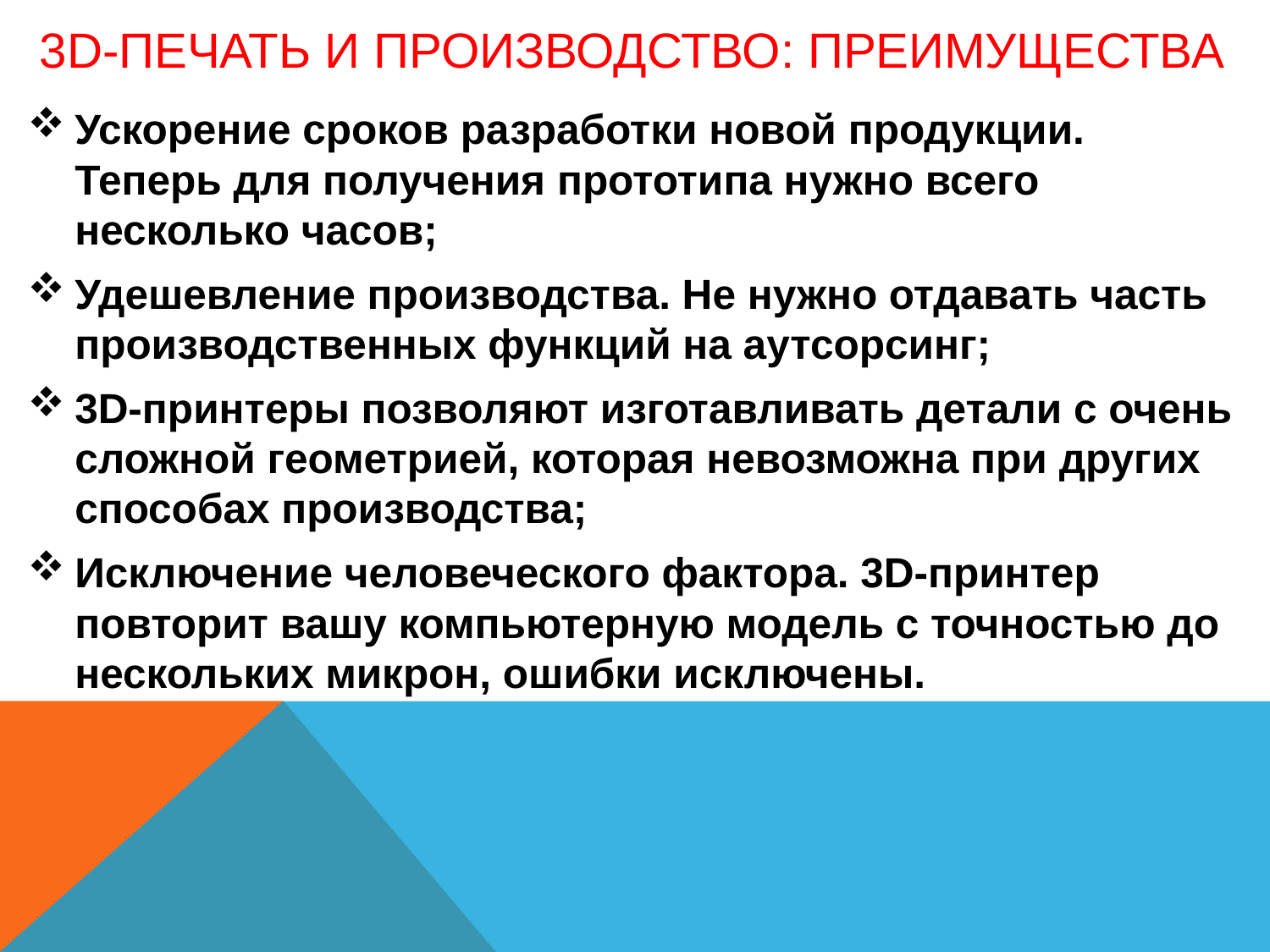

# 3D-печать и производство: преимущества
Ускорение сроков разработки новой продукции. Теперь для получения прототипа нужно всего несколько часов;
Удешевление производства. Не нужно отдавать часть производственных функций на аутсорсинг;
3D-принтеры позволяют изготавливать детали с очень сложной геометрией, которая невозможна при других способах производства;
Исключение человеческого фактора. 3D-принтер повторит вашу компьютерную модель с точностью до нескольких микрон, ошибки исключены.